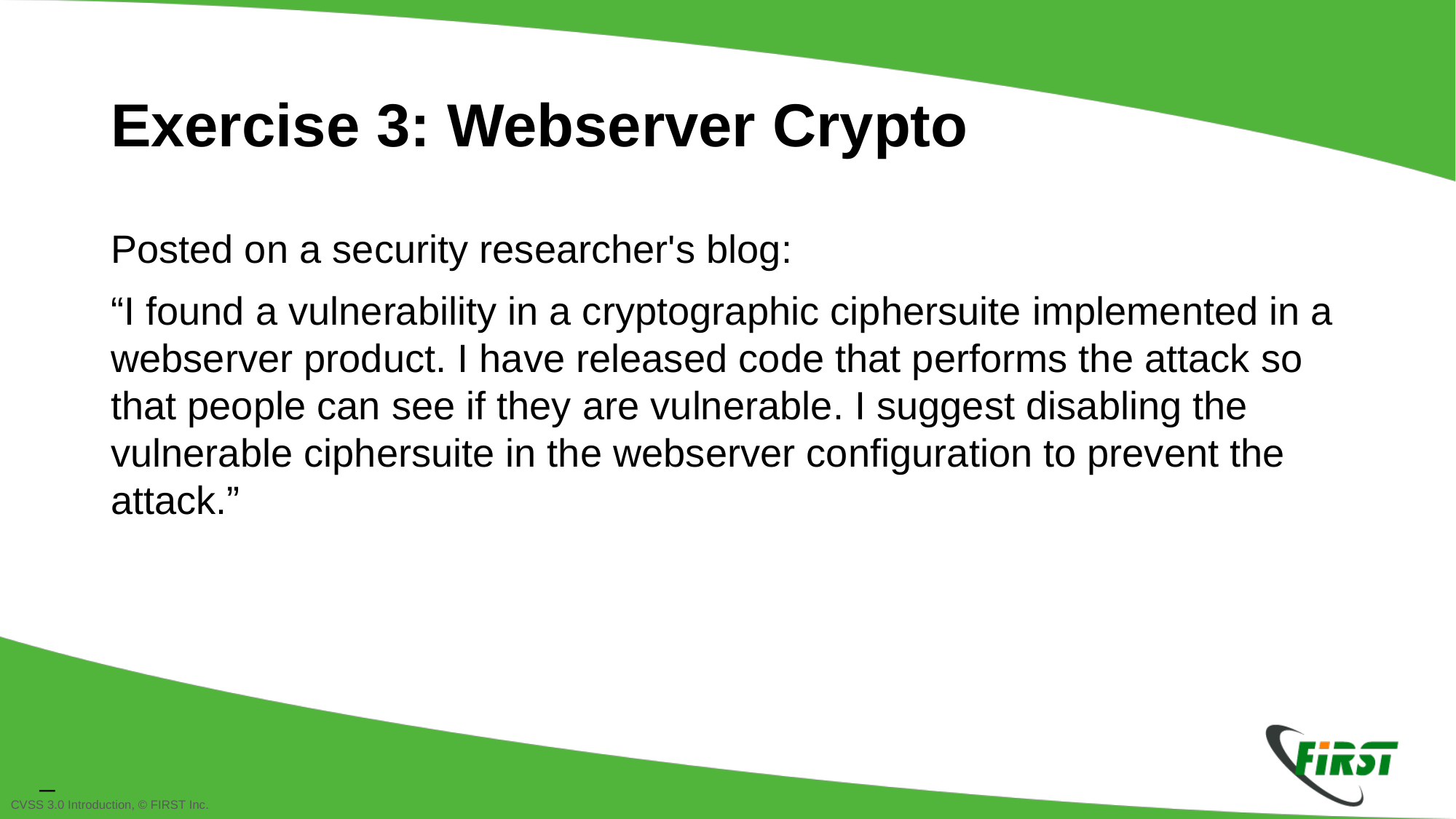

Exercise 3: Webserver Crypto
Posted on a security researcher's blog:
“I found a vulnerability in a cryptographic ciphersuite implemented in a webserver product. I have released code that performs the attack so that people can see if they are vulnerable. I suggest disabling the vulnerable ciphersuite in the webserver configuration to prevent the attack.”
_